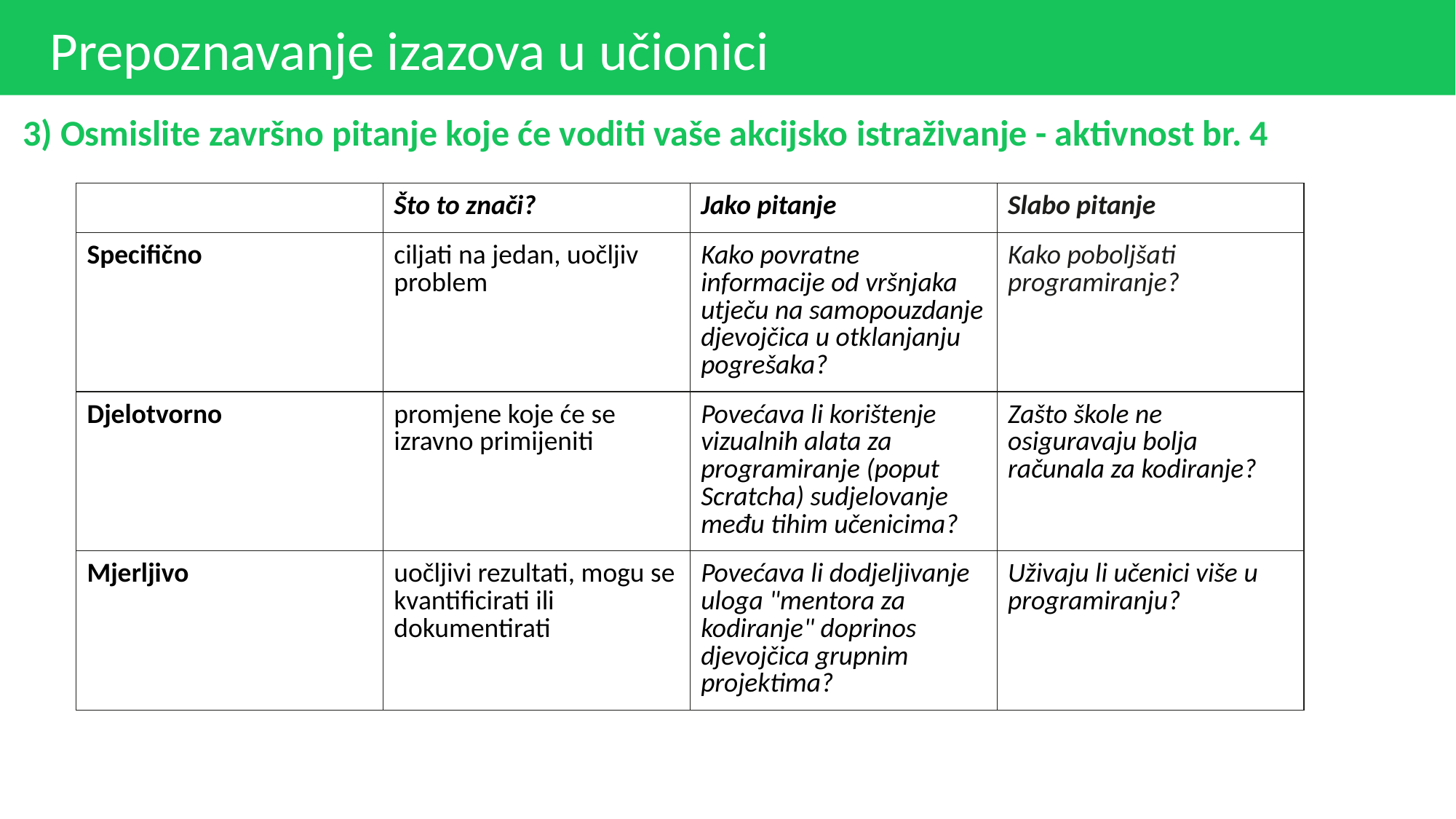

# Prepoznavanje izazova u učionici
3) Osmislite završno pitanje koje će voditi vaše akcijsko istraživanje - aktivnost br. 4

|  | Što to znači? | Jako pitanje | Slabo pitanje |
| --- | --- | --- | --- |
| Specifično | ciljati na jedan, uočljiv problem | Kako povratne informacije od vršnjaka utječu na samopouzdanje djevojčica u otklanjanju pogrešaka? | Kako poboljšati programiranje? |
| Djelotvorno | promjene koje će se izravno primijeniti | Povećava li korištenje vizualnih alata za programiranje (poput Scratcha) sudjelovanje među tihim učenicima? | Zašto škole ne osiguravaju bolja računala za kodiranje? |
| Mjerljivo | uočljivi rezultati, mogu se kvantificirati ili dokumentirati | Povećava li dodjeljivanje uloga "mentora za kodiranje" doprinos djevojčica grupnim projektima? | Uživaju li učenici više u programiranju? |